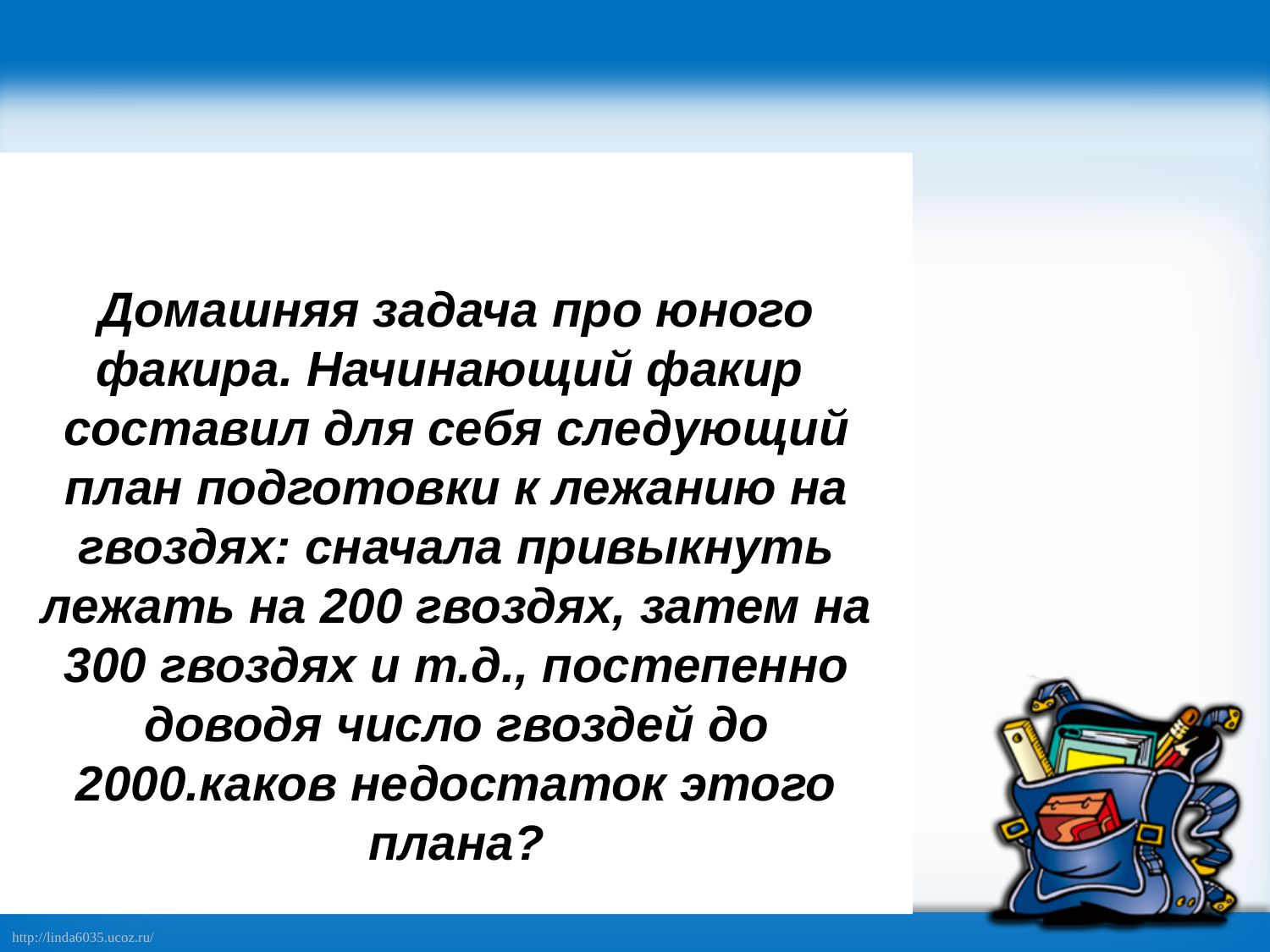

Домашняя задача про юного факира. Начинающий факир  составил для себя следующий план подготовки к лежанию на гвоздях: сначала привыкнуть лежать на 200 гвоздях, затем на 300 гвоздях и т.д., постепенно доводя число гвоздей до 2000.каков недостаток этого плана?